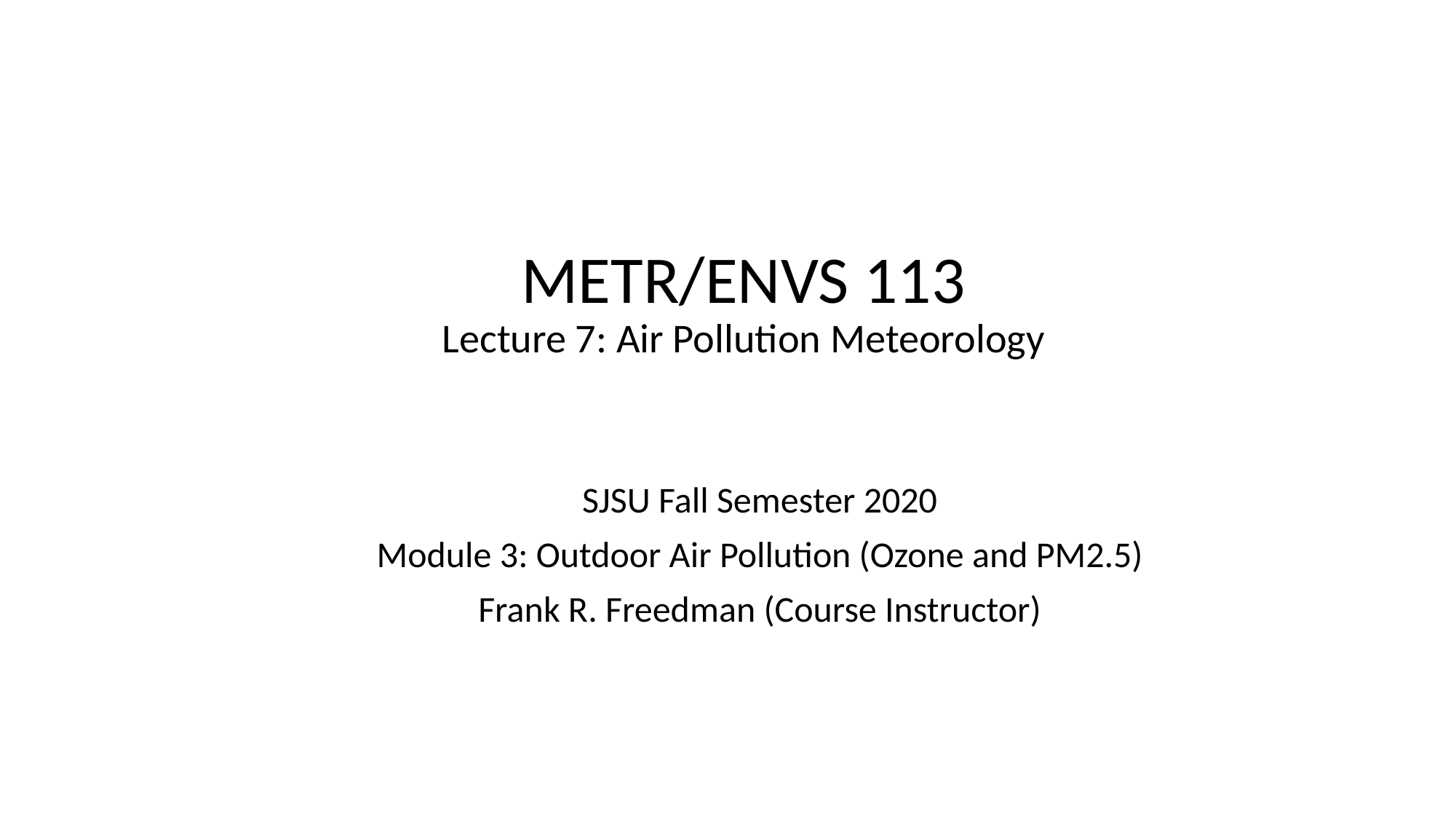

# METR/ENVS 113 Lecture 7: Air Pollution Meteorology
SJSU Fall Semester 2020
Module 3: Outdoor Air Pollution (Ozone and PM2.5)
Frank R. Freedman (Course Instructor)